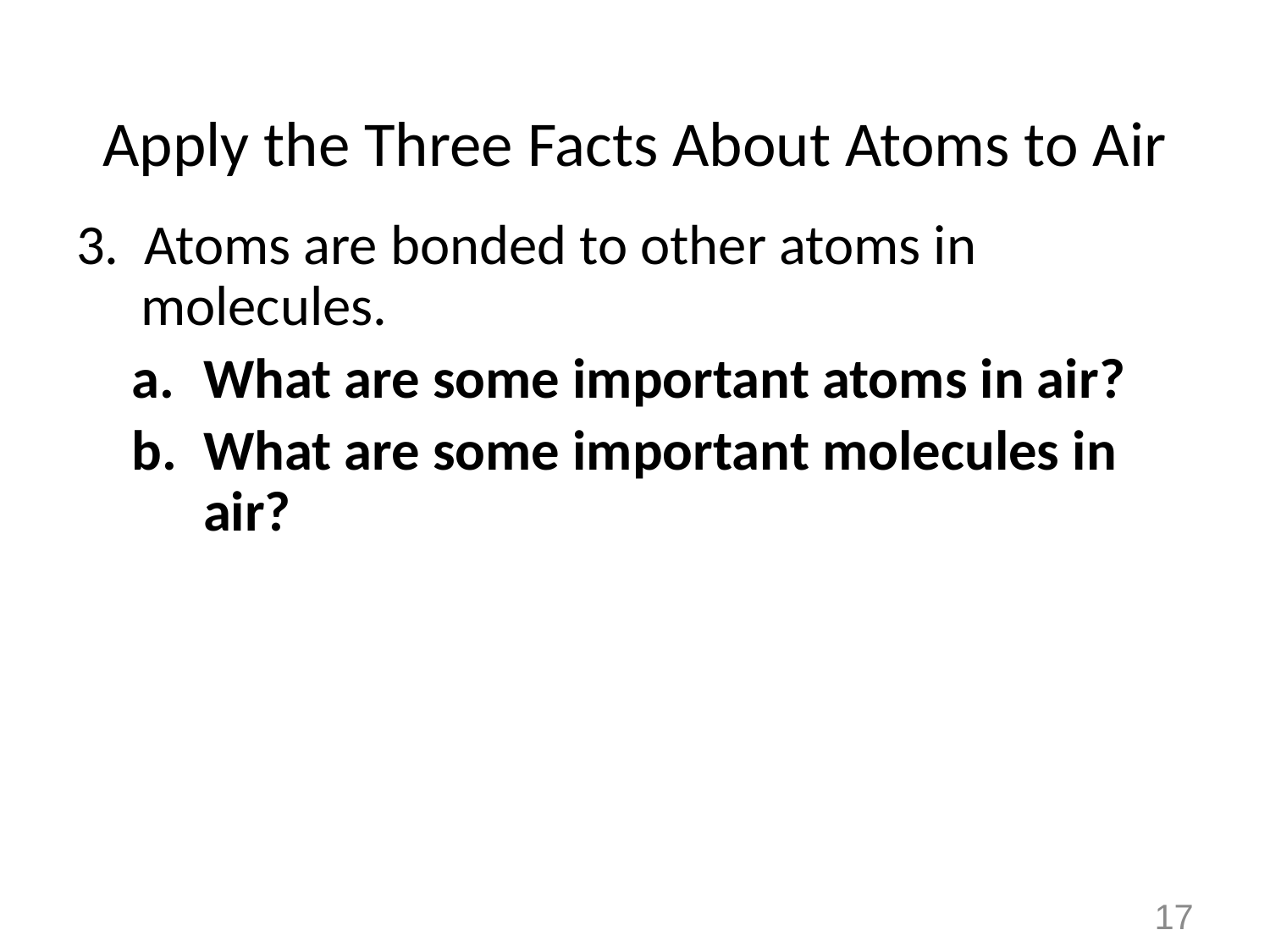

# Apply the Three Facts About Atoms to Air
3.  Atoms are bonded to other atoms in molecules.
What are some important atoms in air?
What are some important molecules in air?
17